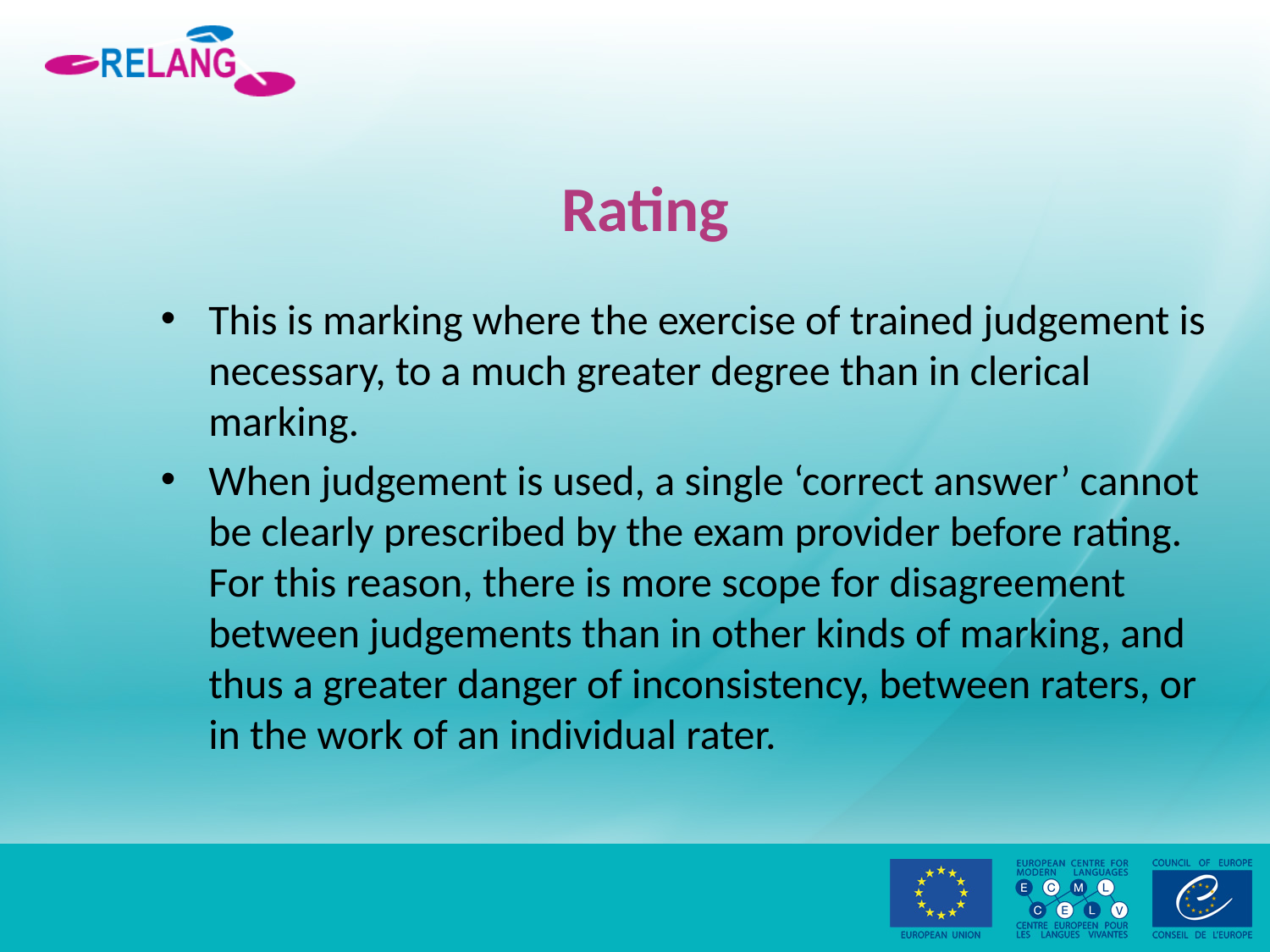

# Rating
This is marking where the exercise of trained judgement is necessary, to a much greater degree than in clerical marking.
When judgement is used, a single ‘correct answer’ cannot be clearly prescribed by the exam provider before rating. For this reason, there is more scope for disagreement between judgements than in other kinds of marking, and thus a greater danger of inconsistency, between raters, or in the work of an individual rater.